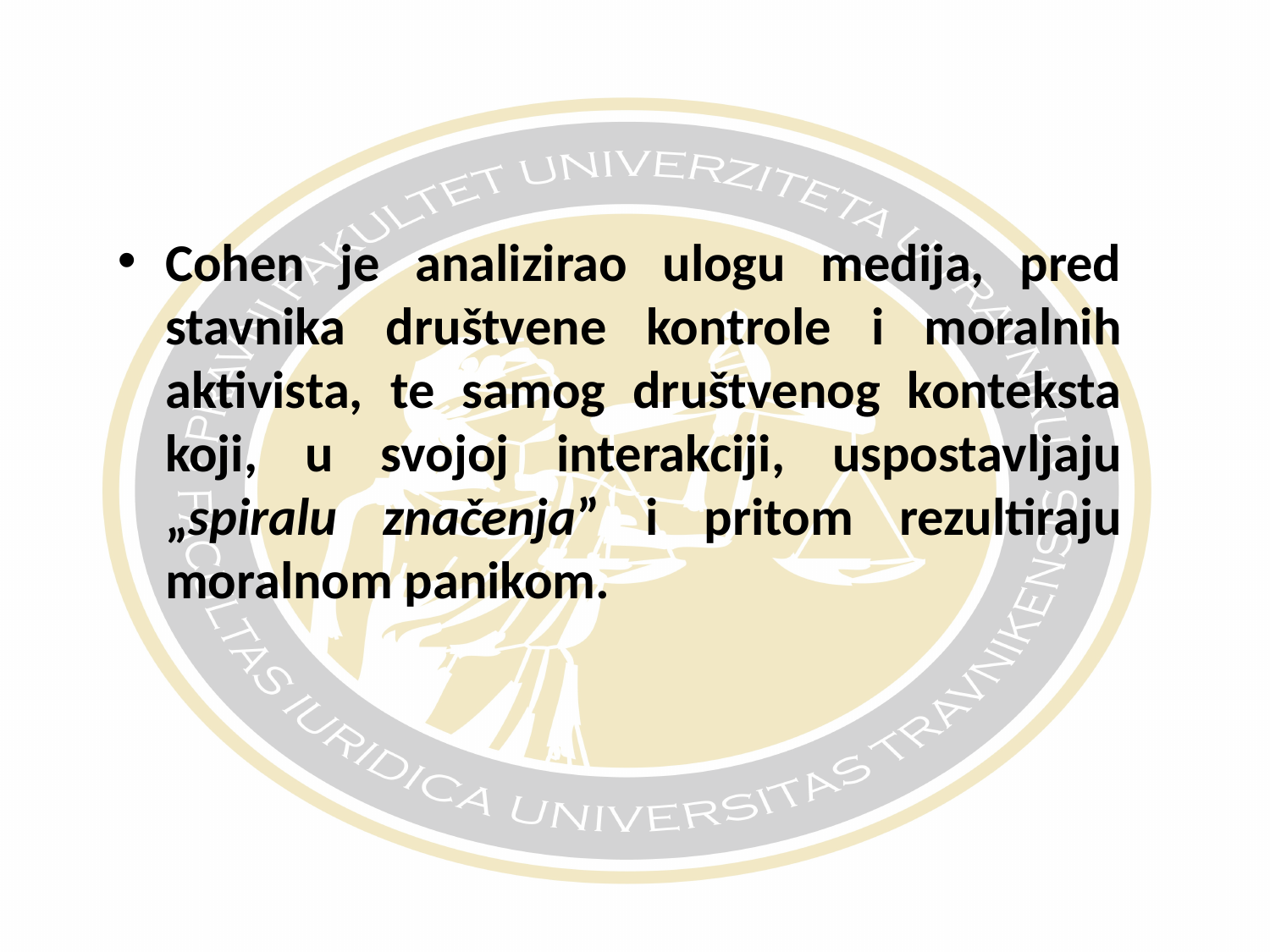

#
Cohen je analizirao ulogu medija, pred stavnika društvene kontrole i moralnih aktivista, te samog društvenog konteksta koji, u svojoj interakciji, uspostavljaju „spiralu značenja” i pritom rezultiraju moralnom panikom.